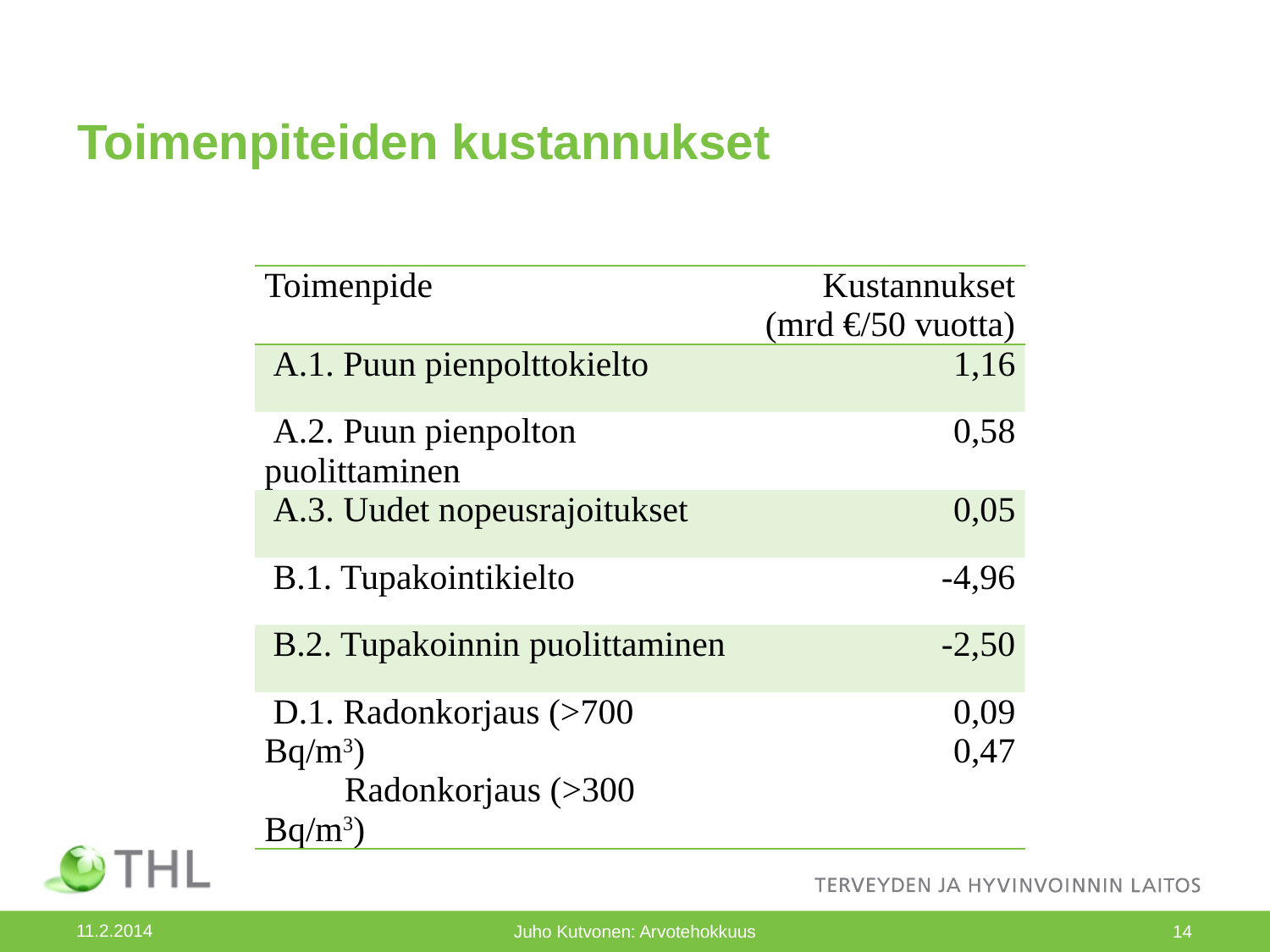

# Toimenpiteiden kustannukset
| Toimenpide | Kustannukset (mrd €/50 vuotta) |
| --- | --- |
| A.1. Puun pienpolttokielto | 1,16 |
| A.2. Puun pienpolton puolittaminen | 0,58 |
| A.3. Uudet nopeusrajoitukset | 0,05 |
| B.1. Tupakointikielto | -4,96 |
| B.2. Tupakoinnin puolittaminen | -2,50 |
| D.1. Radonkorjaus (>700 Bq/m3) Radonkorjaus (>300 Bq/m3) | 0,09 0,47 |
11.2.2014
Juho Kutvonen: Arvotehokkuus
14